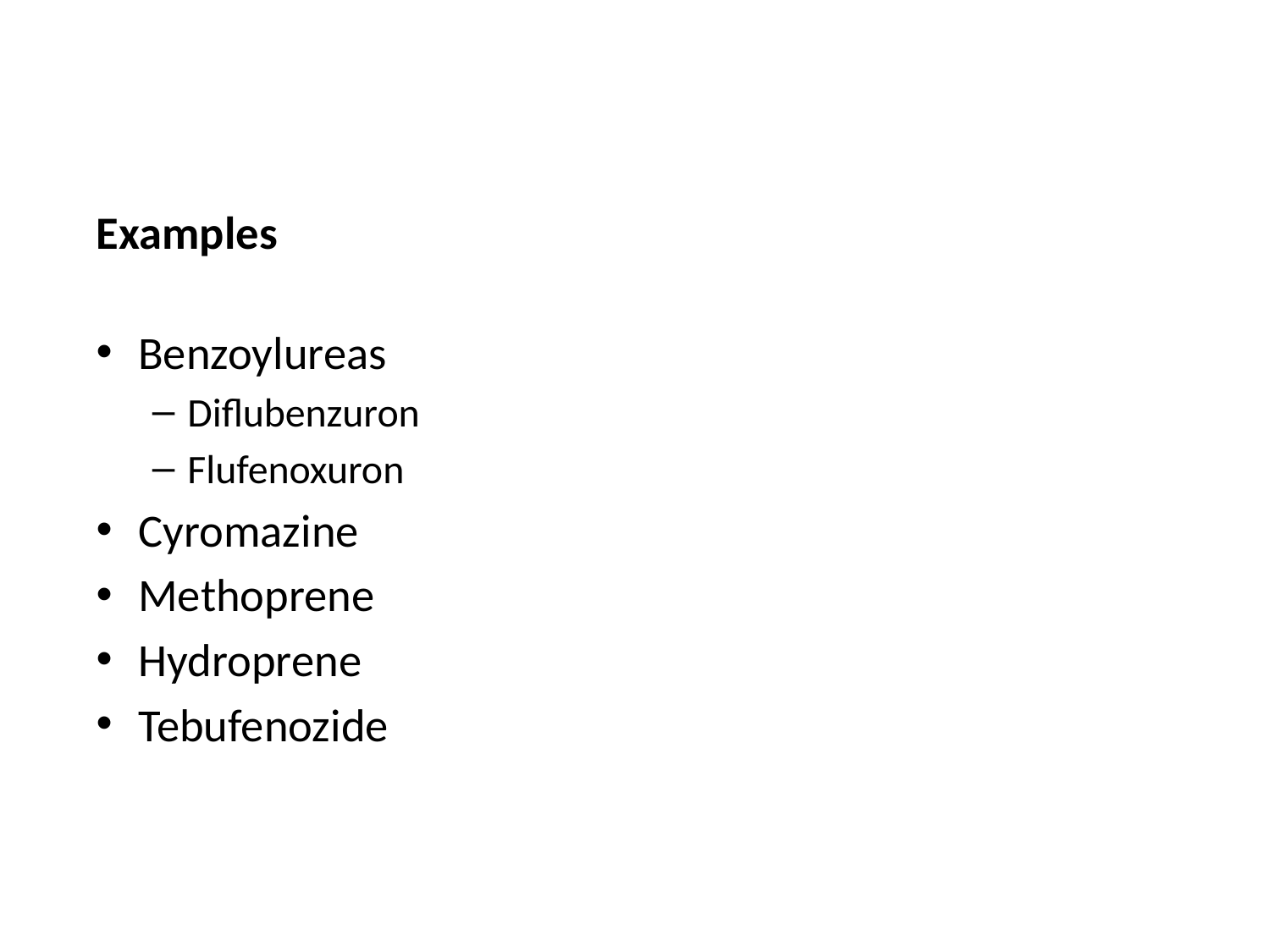

Examples

Benzoylureas
Diflubenzuron
Flufenoxuron
Cyromazine
Methoprene
Hydroprene
Tebufenozide